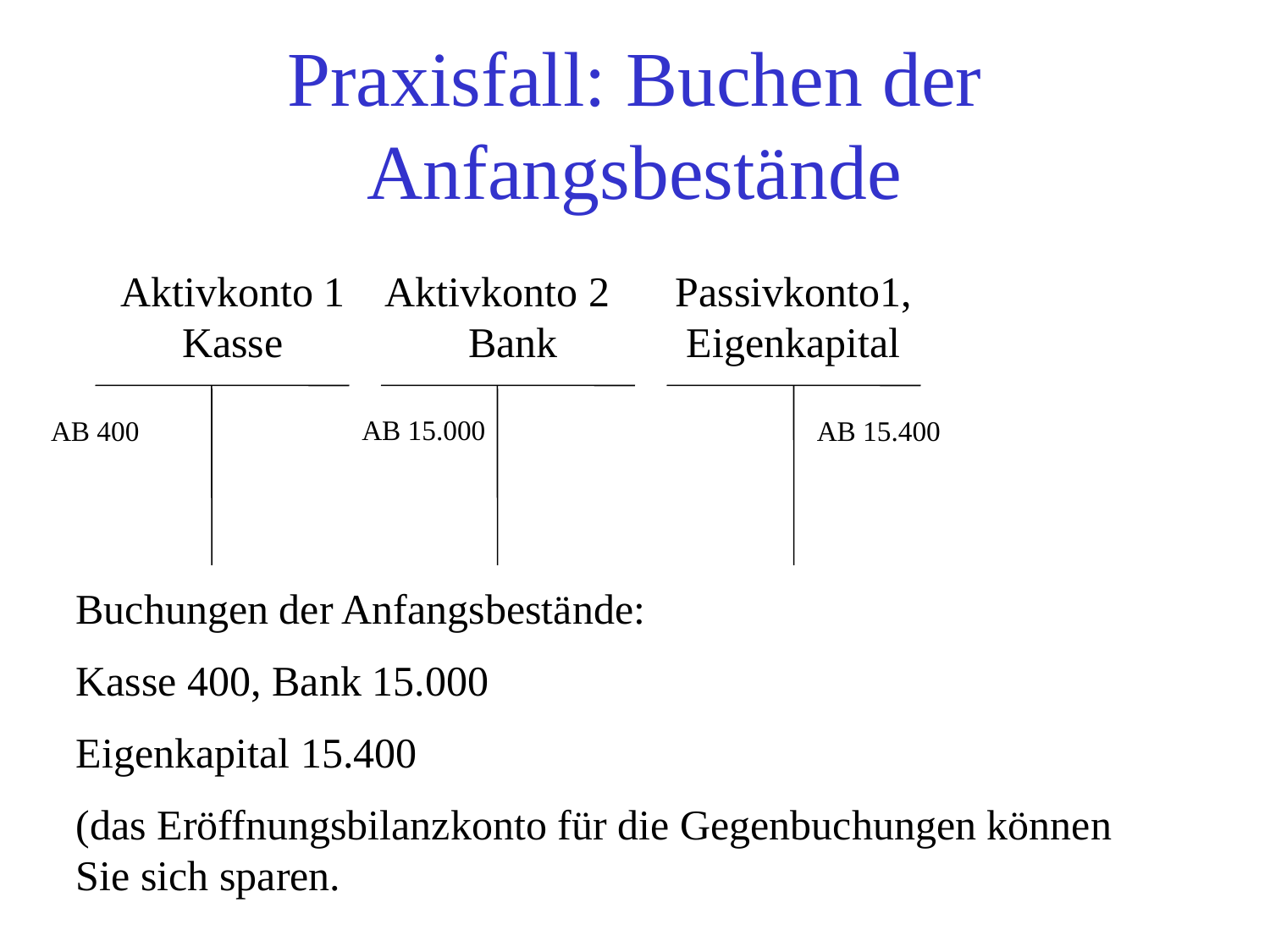

# Praxisfall: Buchen der Anfangsbestände
Aktivkonto 1 Kasse
Aktivkonto 2    Bank
Passivkonto1, Eigenkapital

AB 15.000
AB 400
AB 15.400
Buchungen der Anfangsbestände:
Kasse 400, Bank 15.000
Eigenkapital 15.400
(das Eröffnungsbilanzkonto für die Gegenbuchungen können Sie sich sparen.